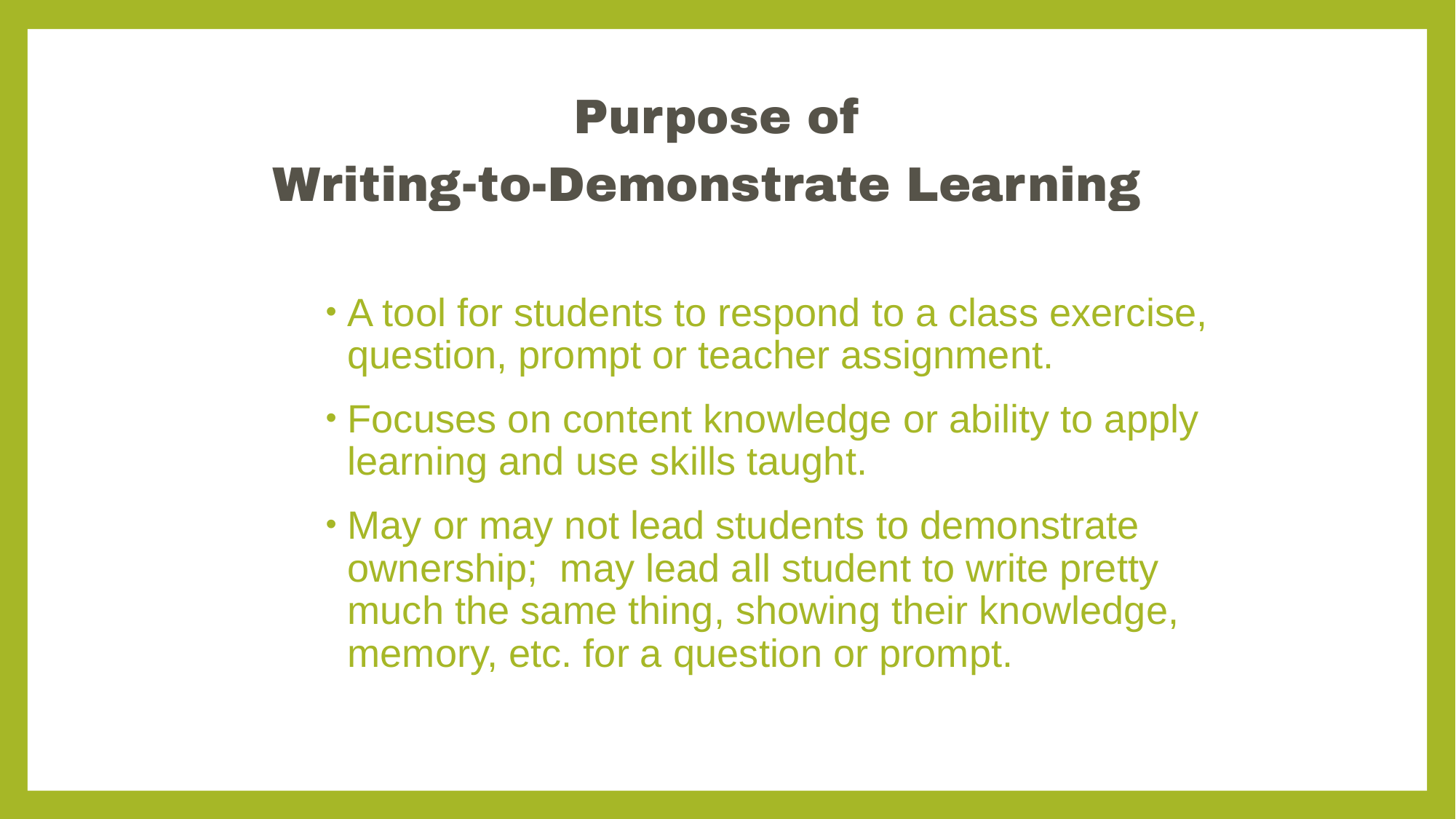

# Purpose of Writing-to-Demonstrate Learning

A tool for students to respond to a class exercise, question, prompt or teacher assignment.
Focuses on content knowledge or ability to apply learning and use skills taught.
May or may not lead students to demonstrate ownership;  may lead all student to write pretty much the same thing, showing their knowledge, memory, etc. for a question or prompt.